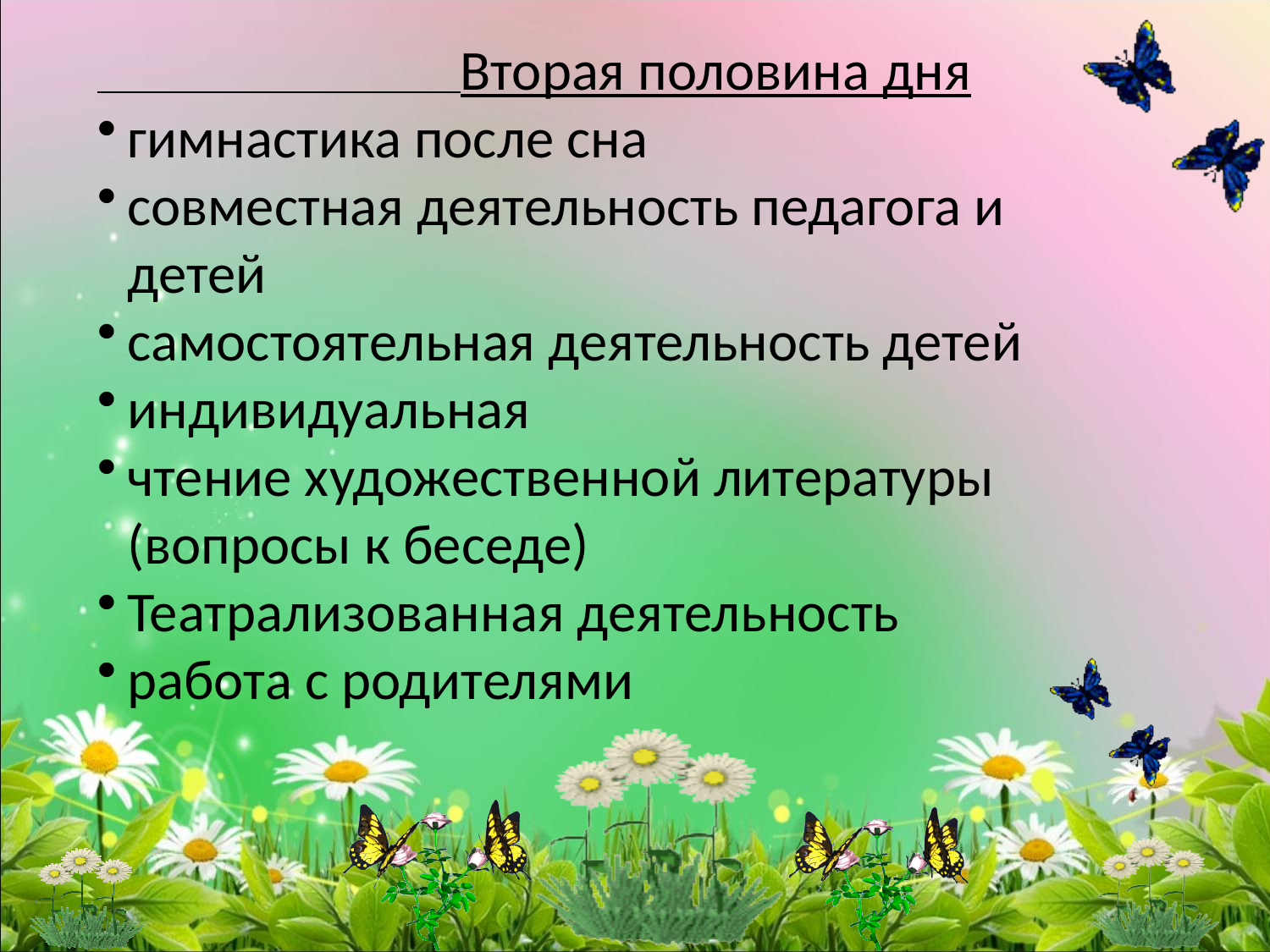

Вторая половина дня
гимнастика после сна
совместная деятельность педагога и детей
самостоятельная деятельность детей
индивидуальная
чтение художественной литературы (вопросы к беседе)
Театрализованная деятельность
работа с родителями